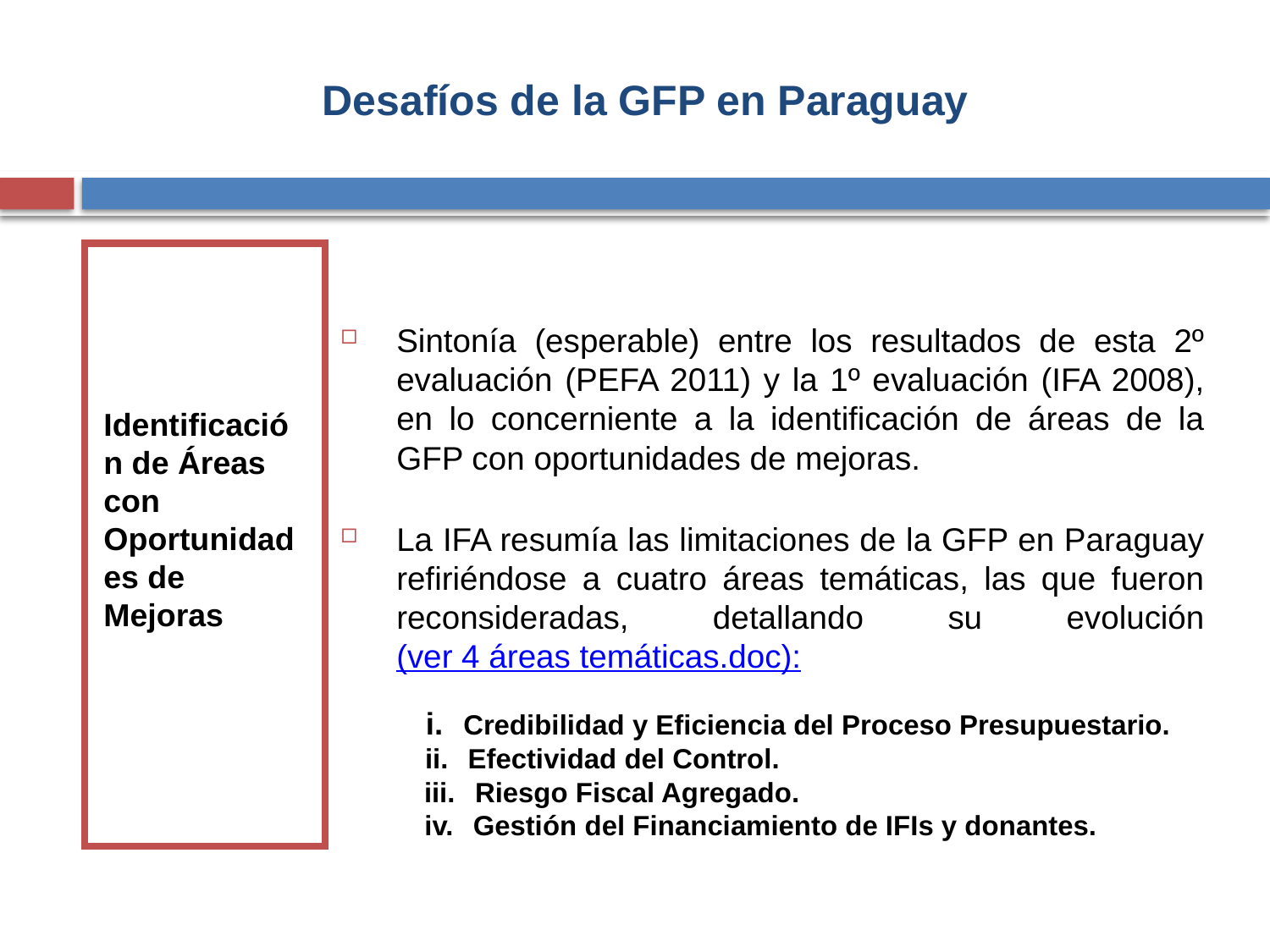

# Desafíos de la GFP en Paraguay

Identificación de Áreas con Oportunidades de Mejoras

Sintonía (esperable) entre los resultados de esta 2º evaluación (PEFA 2011) y la 1º evaluación (IFA 2008), en lo concerniente a la identificación de áreas de la GFP con oportunidades de mejoras.

La IFA resumía las limitaciones de la GFP en Paraguay refiriéndose a cuatro áreas temáticas, las que fueron reconsideradas, detallando su evolución (ver 4 áreas temáticas.doc):

 Credibilidad y Eficiencia del Proceso Presupuestario.
 Efectividad del Control.
 Riesgo Fiscal Agregado.
 Gestión del Financiamiento de IFIs y donantes.